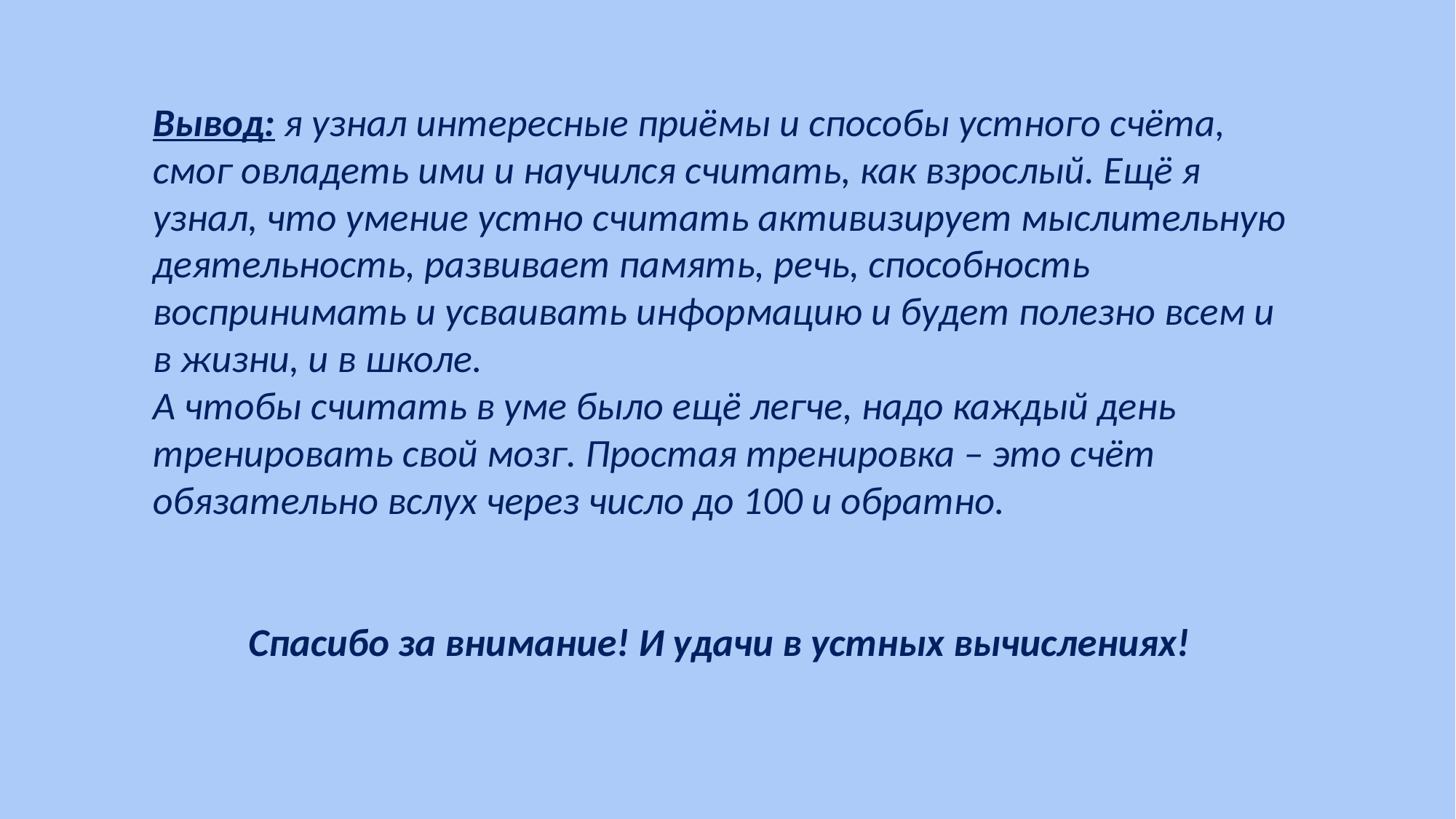

Вывод: я узнал интересные приёмы и способы устного счёта, смог овладеть ими и научился считать, как взрослый. Ещё я узнал, что умение устно считать активизирует мыслительную деятельность, развивает память, речь, способность воспринимать и усваивать информацию и будет полезно всем и в жизни, и в школе.
А чтобы считать в уме было ещё легче, надо каждый день тренировать свой мозг. Простая тренировка – это счёт обязательно вслух через число до 100 и обратно.

Спасибо за внимание! И удачи в устных вычислениях!